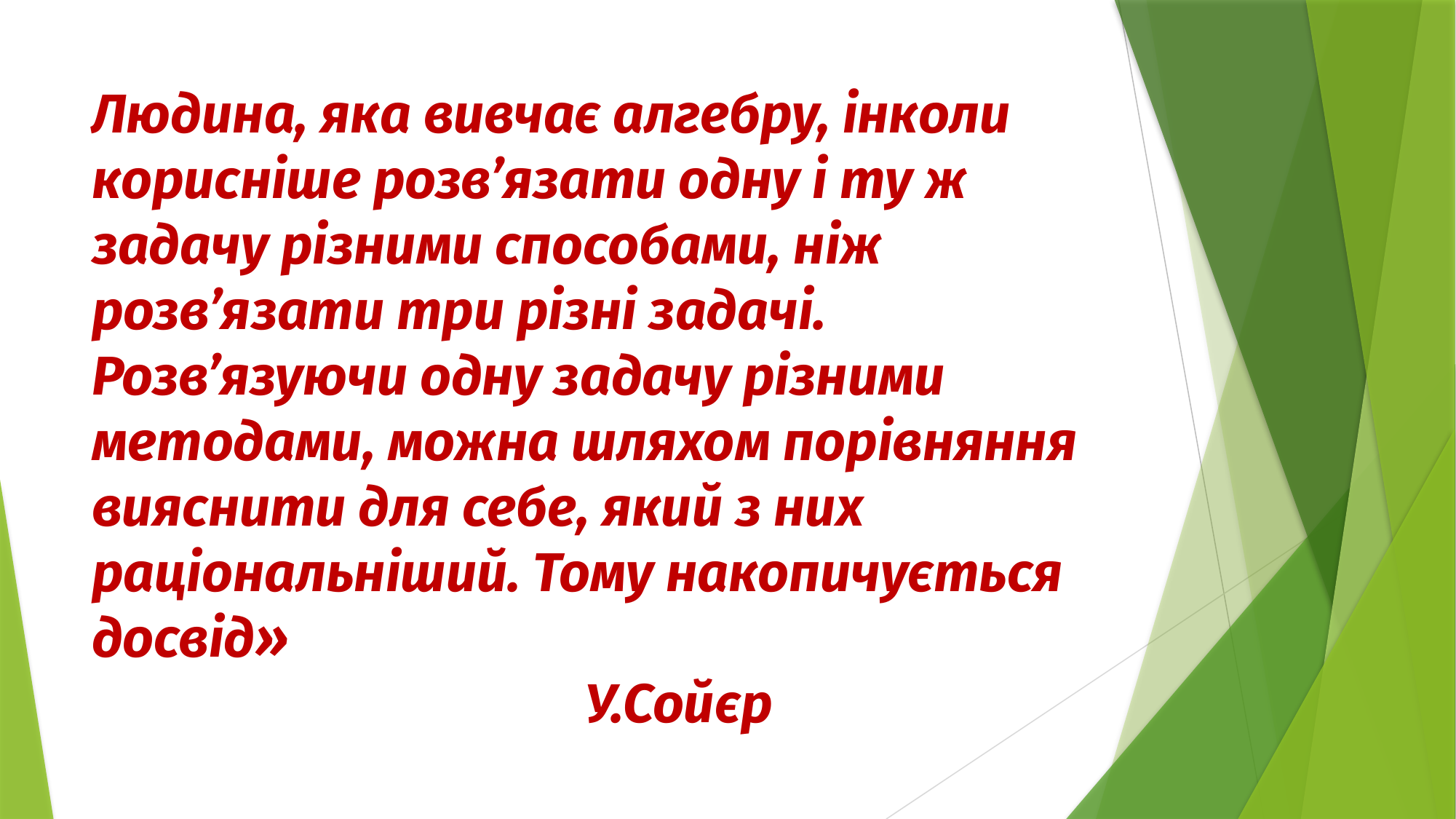

# Людина, яка вивчає алгебру, інколи корисніше розв’язати одну і ту ж задачу різними способами, ніж розв’язати три різні задачі. Розв’язуючи одну задачу різними методами, можна шляхом порівняння вияснити для себе, який з них раціональніший. Тому накопичується досвід» У.Сойєр